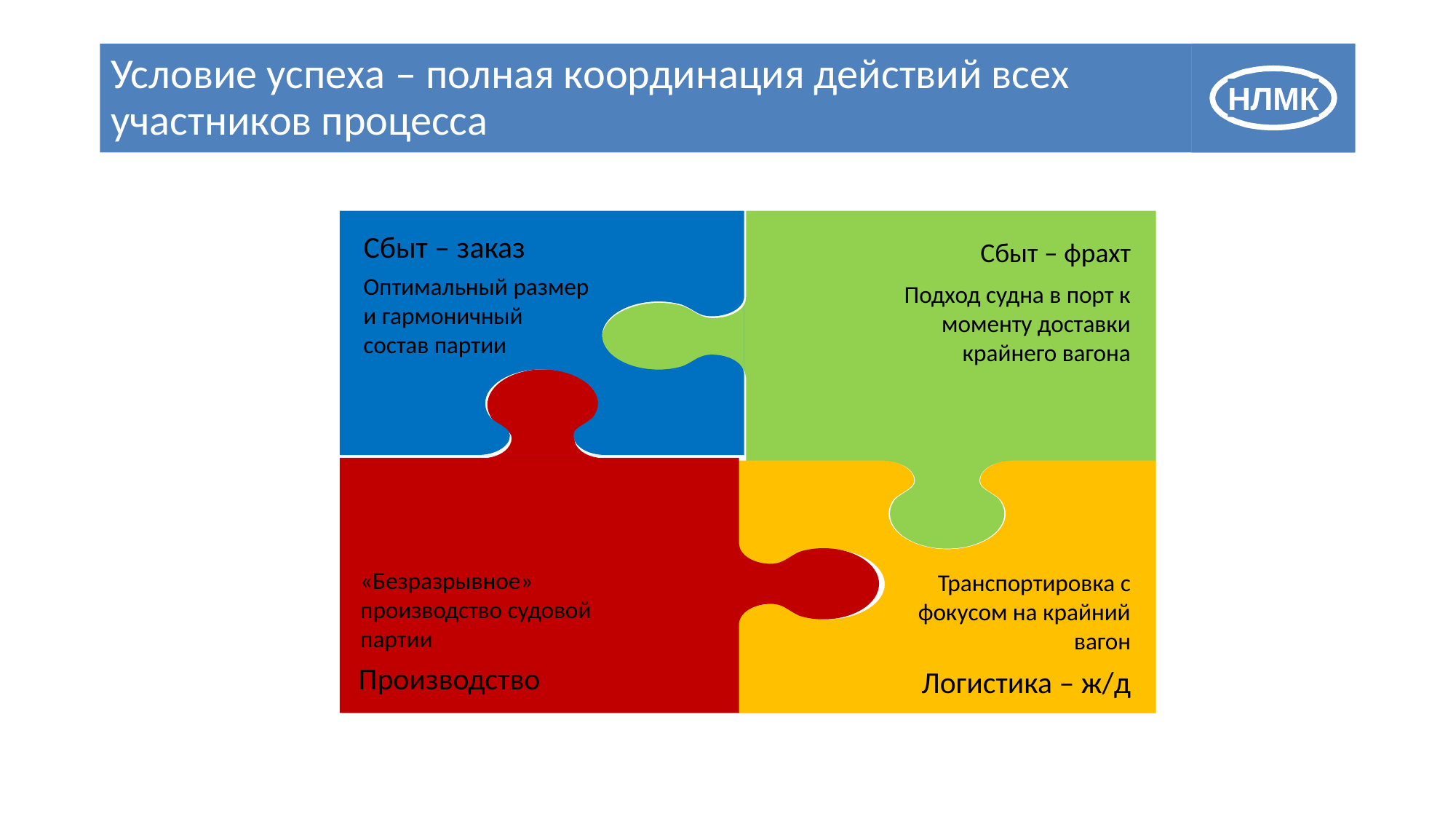

# Условие успеха – полная координация действий всех участников процесса

Сбыт – заказ
Оптимальный размер и гармоничный состав партии

Сбыт – фрахт
Подход судна в порт к моменту доставки крайнего вагона

Производство
«Безразрывное» производство судовой партии

Логистика – ж/д
Транспортировка с фокусом на крайний вагон